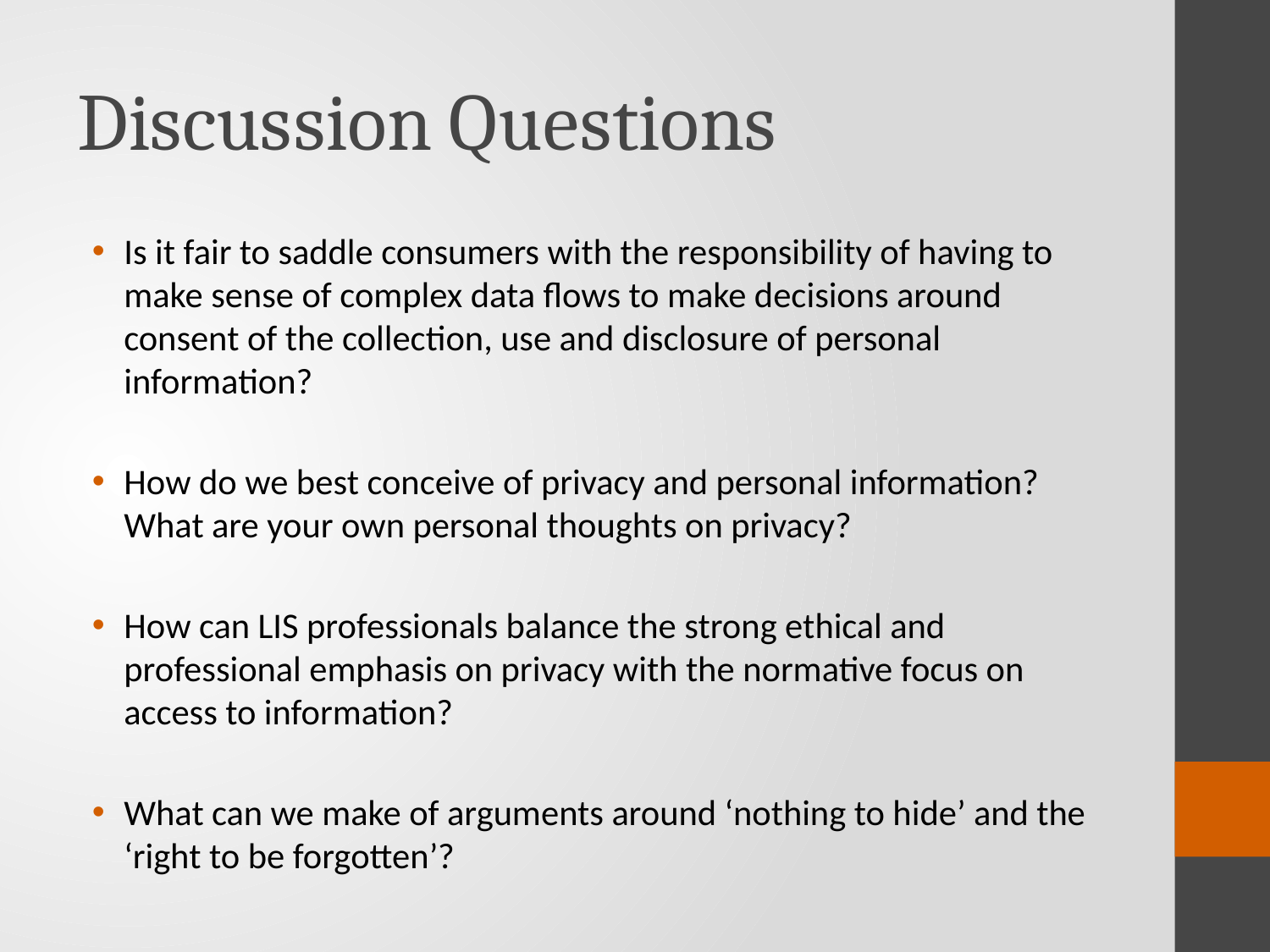

# Discussion Questions
Is it fair to saddle consumers with the responsibility of having to make sense of complex data flows to make decisions around consent of the collection, use and disclosure of personal information?

How do we best conceive of privacy and personal information? What are your own personal thoughts on privacy?

How can LIS professionals balance the strong ethical and professional emphasis on privacy with the normative focus on access to information?

What can we make of arguments around ‘nothing to hide’ and the ‘right to be forgotten’?